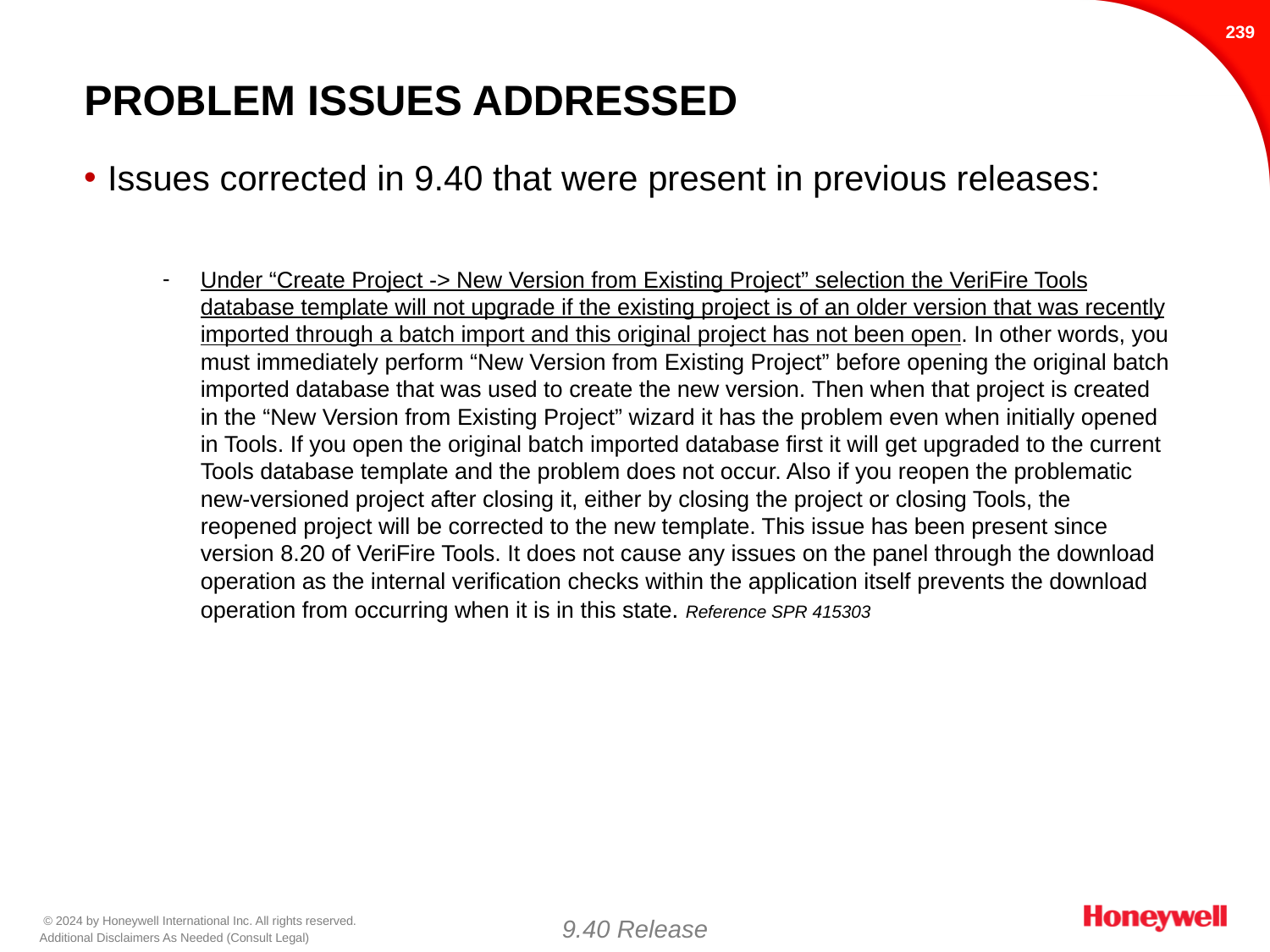

239
# Problem issues addressed
Issues corrected in 9.40 that were present in previous releases:

Under “Create Project -> New Version from Existing Project” selection the VeriFire Tools database template will not upgrade if the existing project is of an older version that was recently imported through a batch import and this original project has not been open. In other words, you must immediately perform “New Version from Existing Project” before opening the original batch imported database that was used to create the new version. Then when that project is created in the “New Version from Existing Project” wizard it has the problem even when initially opened in Tools. If you open the original batch imported database first it will get upgraded to the current Tools database template and the problem does not occur. Also if you reopen the problematic new-versioned project after closing it, either by closing the project or closing Tools, the reopened project will be corrected to the new template. This issue has been present since version 8.20 of VeriFire Tools. It does not cause any issues on the panel through the download operation as the internal verification checks within the application itself prevents the download operation from occurring when it is in this state. Reference SPR 415303

9.40 Release